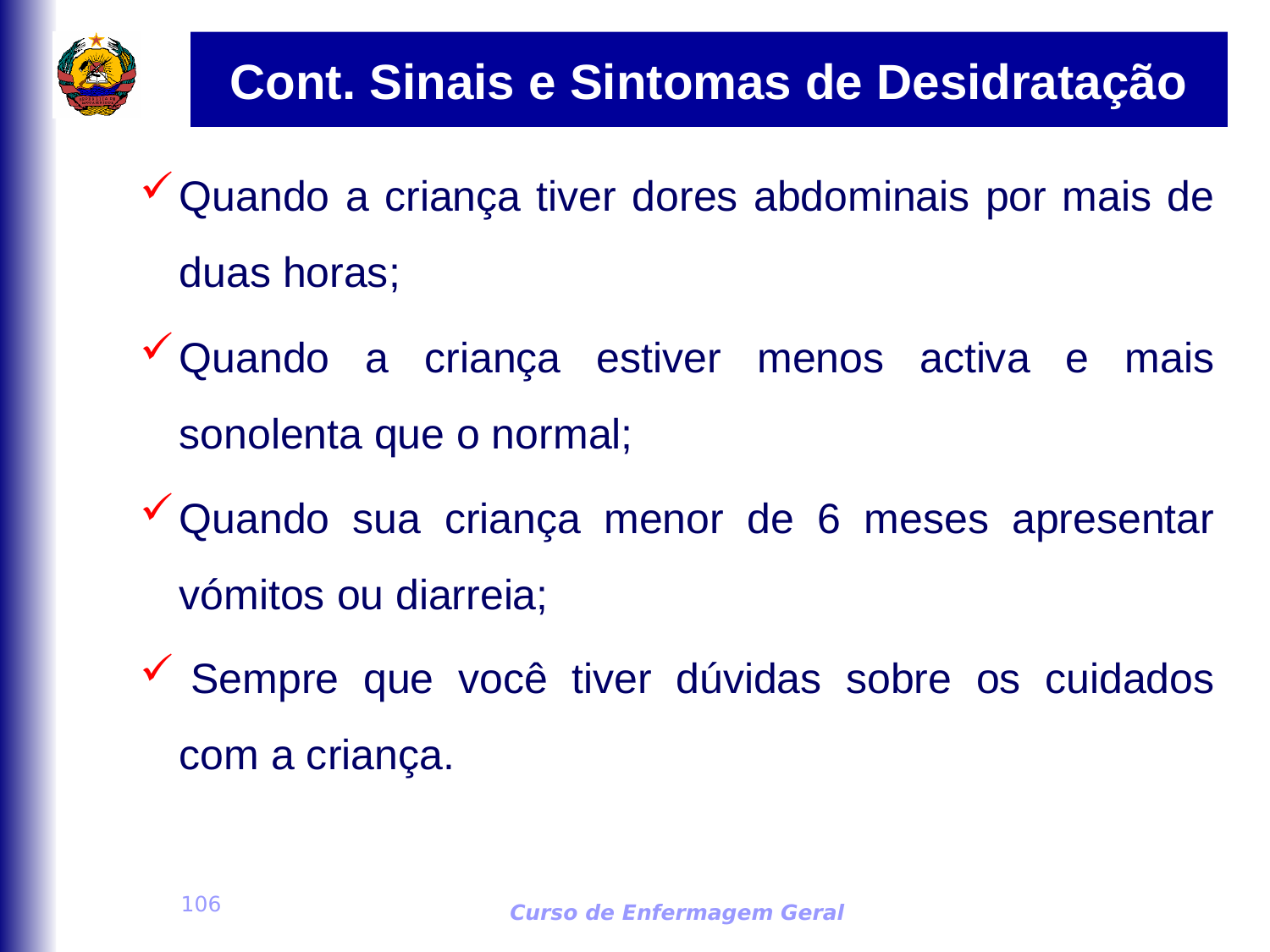

# Cont. Sinais e Sintomas de Desidratação
Quando a criança tiver dores abdominais por mais de duas horas;
Quando a criança estiver menos activa e mais sonolenta que o normal;
Quando sua criança menor de 6 meses apresentar vómitos ou diarreia;
 Sempre que você tiver dúvidas sobre os cuidados com a criança.
106
Curso de Enfermagem Geral